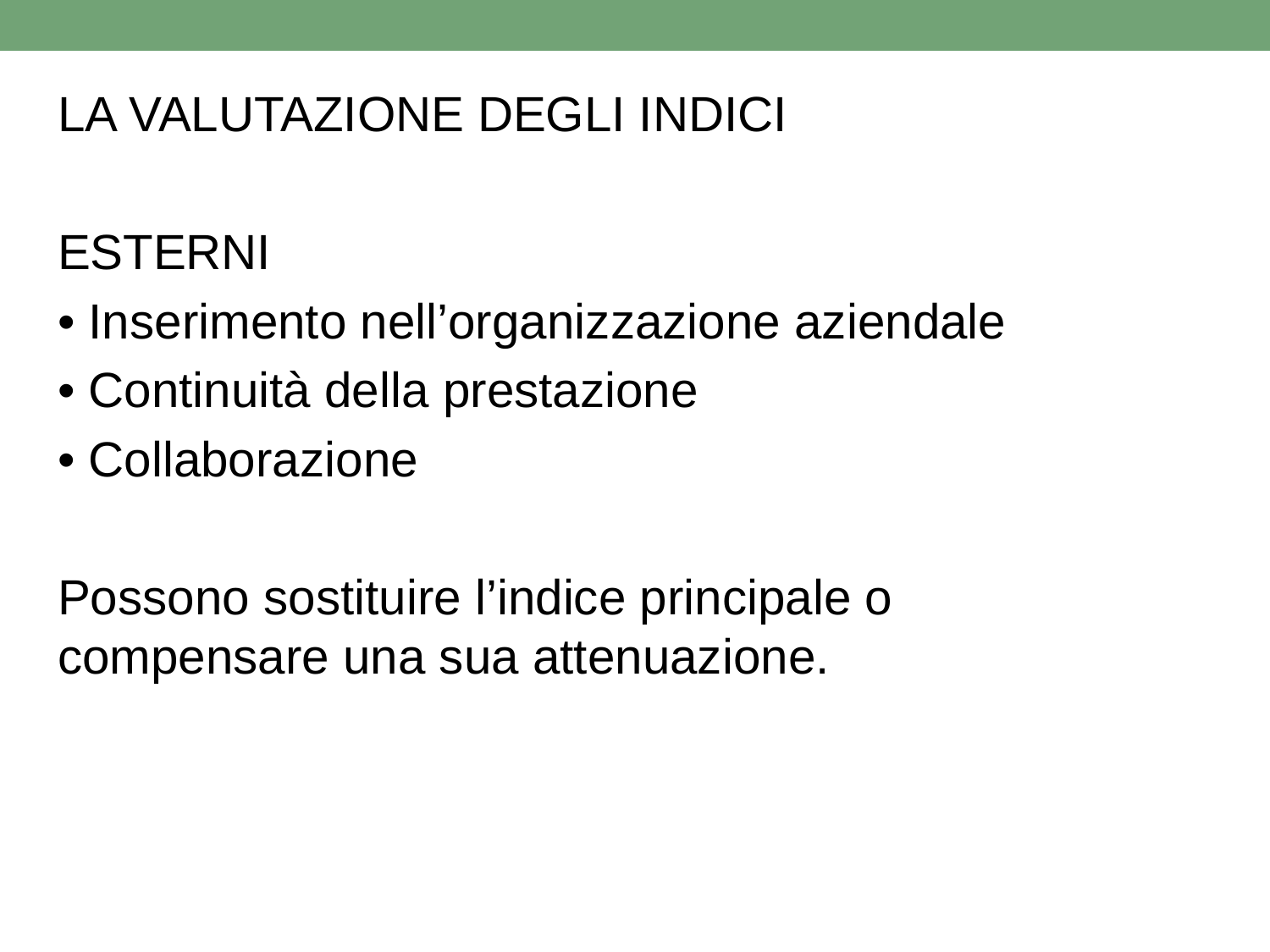

LA VALUTAZIONE DEGLI INDICI

ESTERNI
• Inserimento nell’organizzazione aziendale
• Continuità della prestazione
• Collaborazione

Possono sostituire l’indice principale o compensare una sua attenuazione.